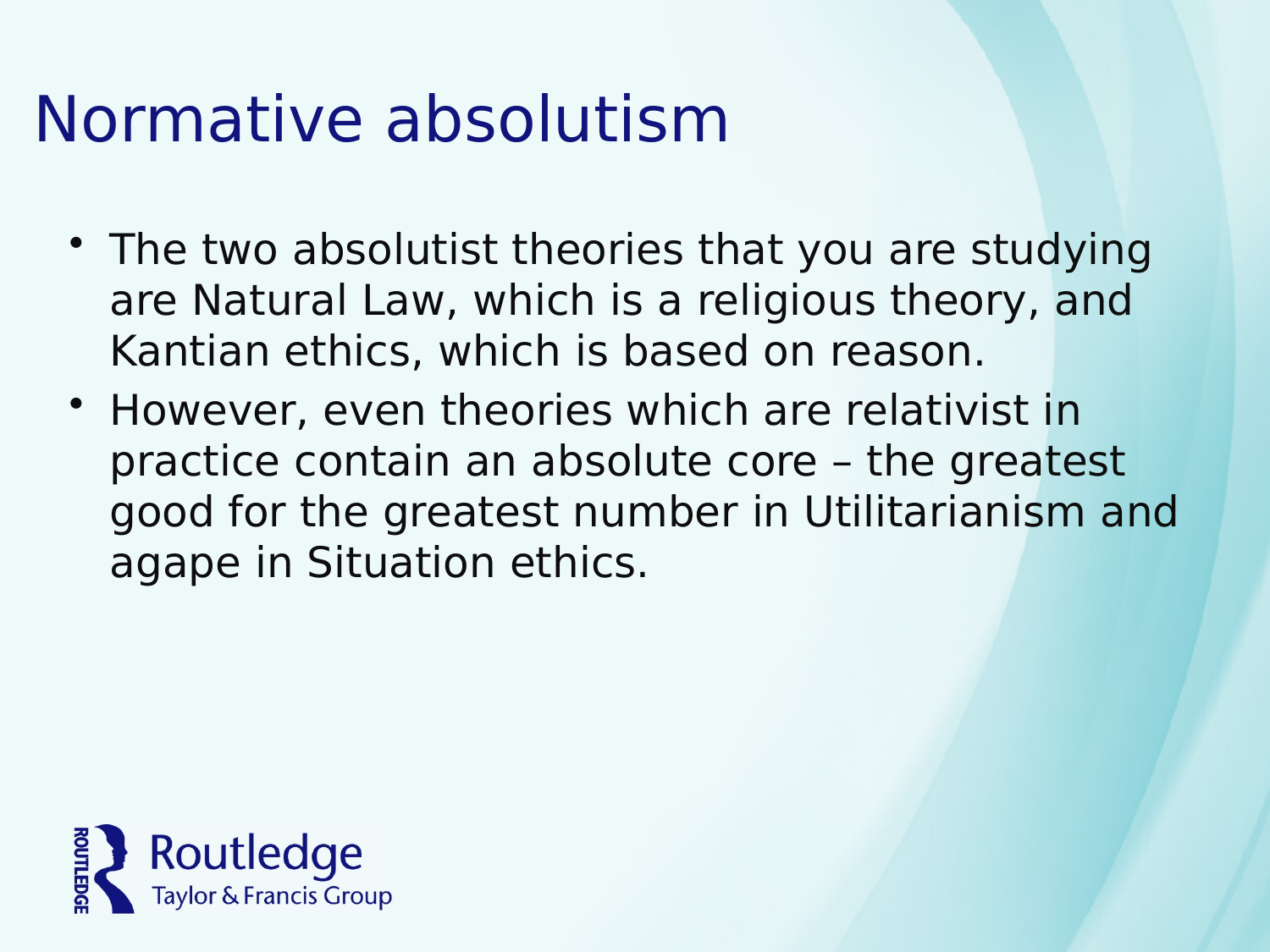

# Normative absolutism
The two absolutist theories that you are studying are Natural Law, which is a religious theory, and Kantian ethics, which is based on reason.
However, even theories which are relativist in practice contain an absolute core – the greatest good for the greatest number in Utilitarianism and agape in Situation ethics.